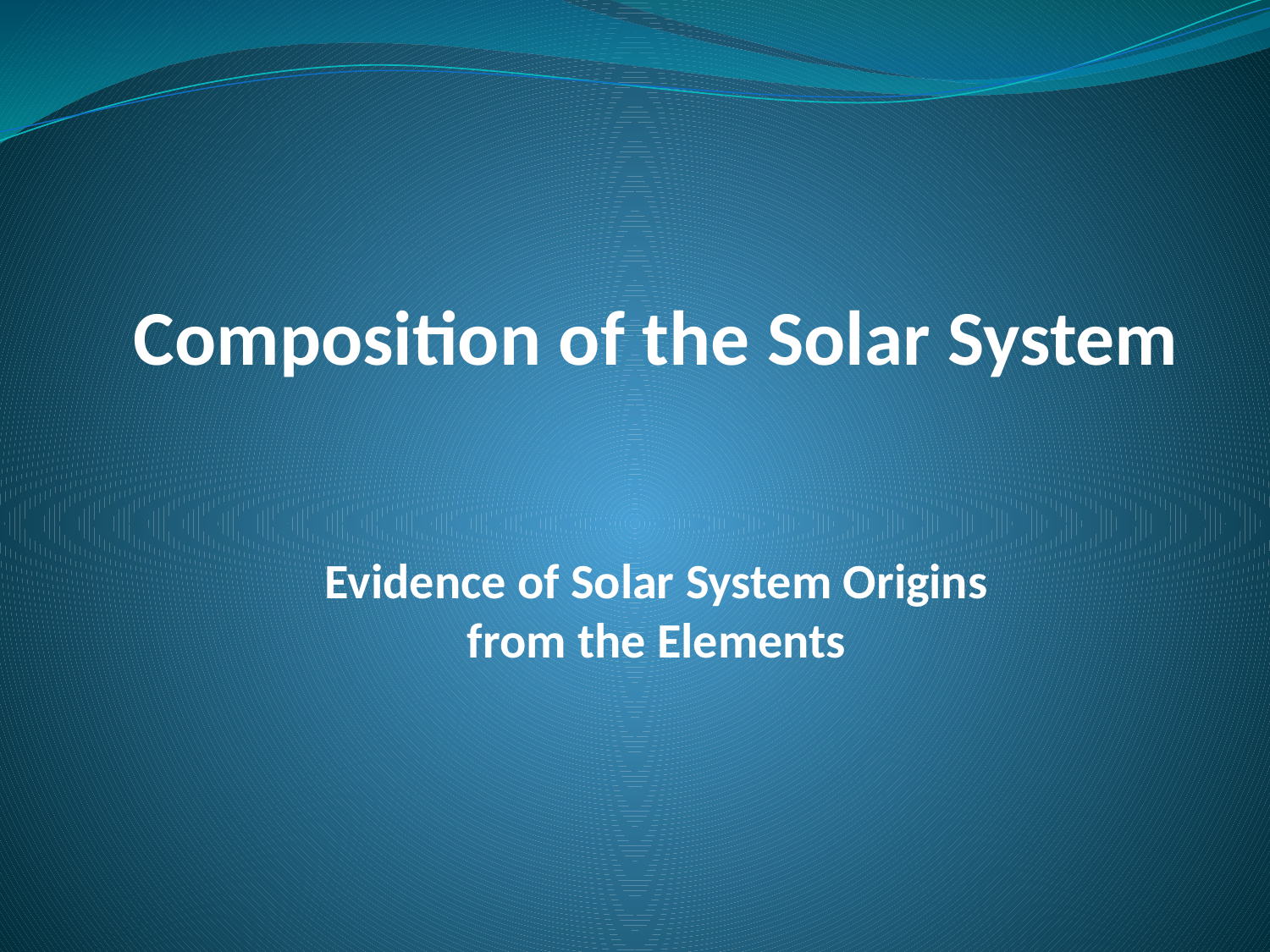

Composition of the Solar System

Evidence of Solar System Origins
from the Elements